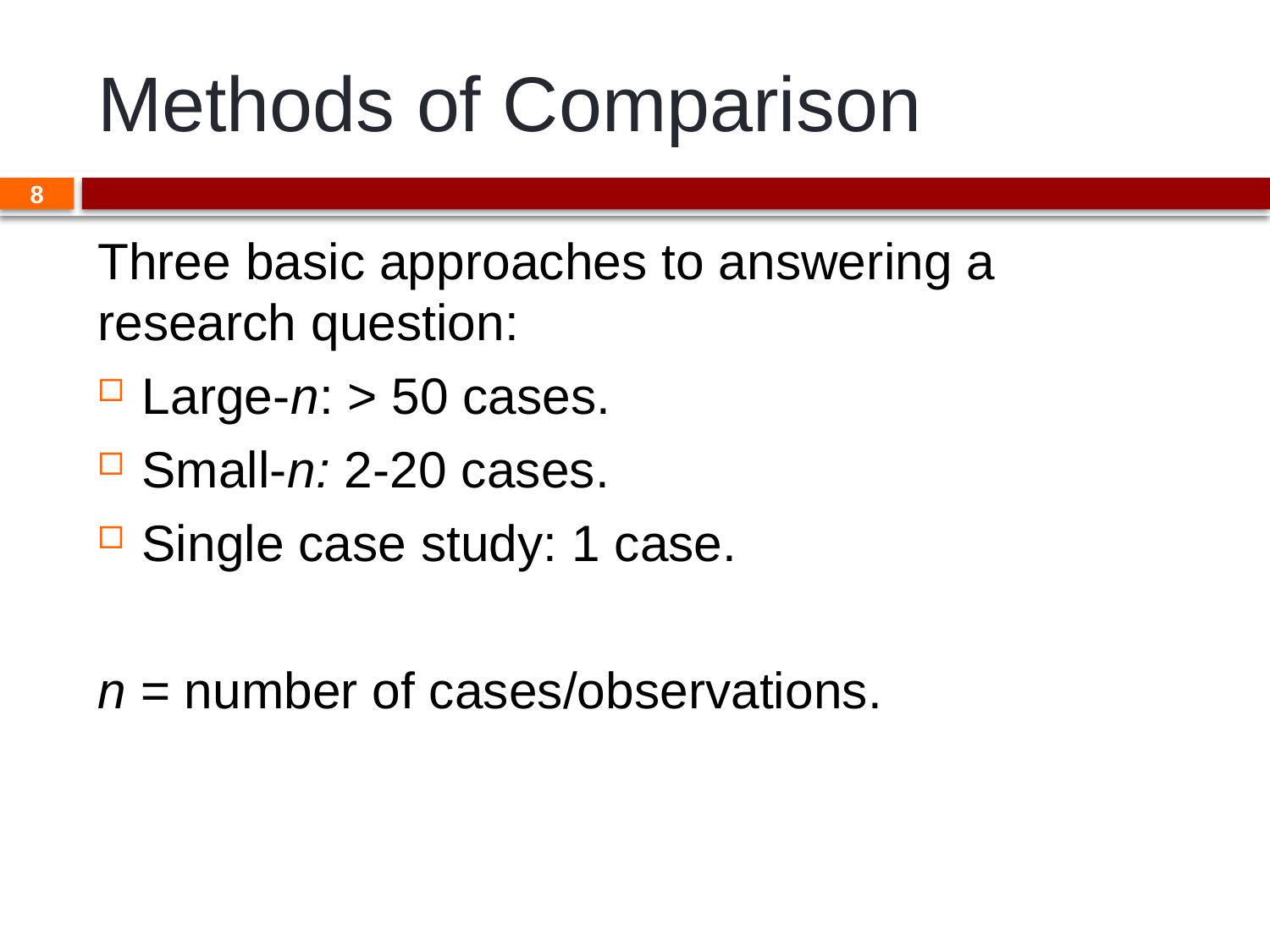

# Methods of Comparison
8
Three basic approaches to answering a research question:
Large-n: > 50 cases.
Small-n: 2-20 cases.
Single case study: 1 case.

n = number of cases/observations.